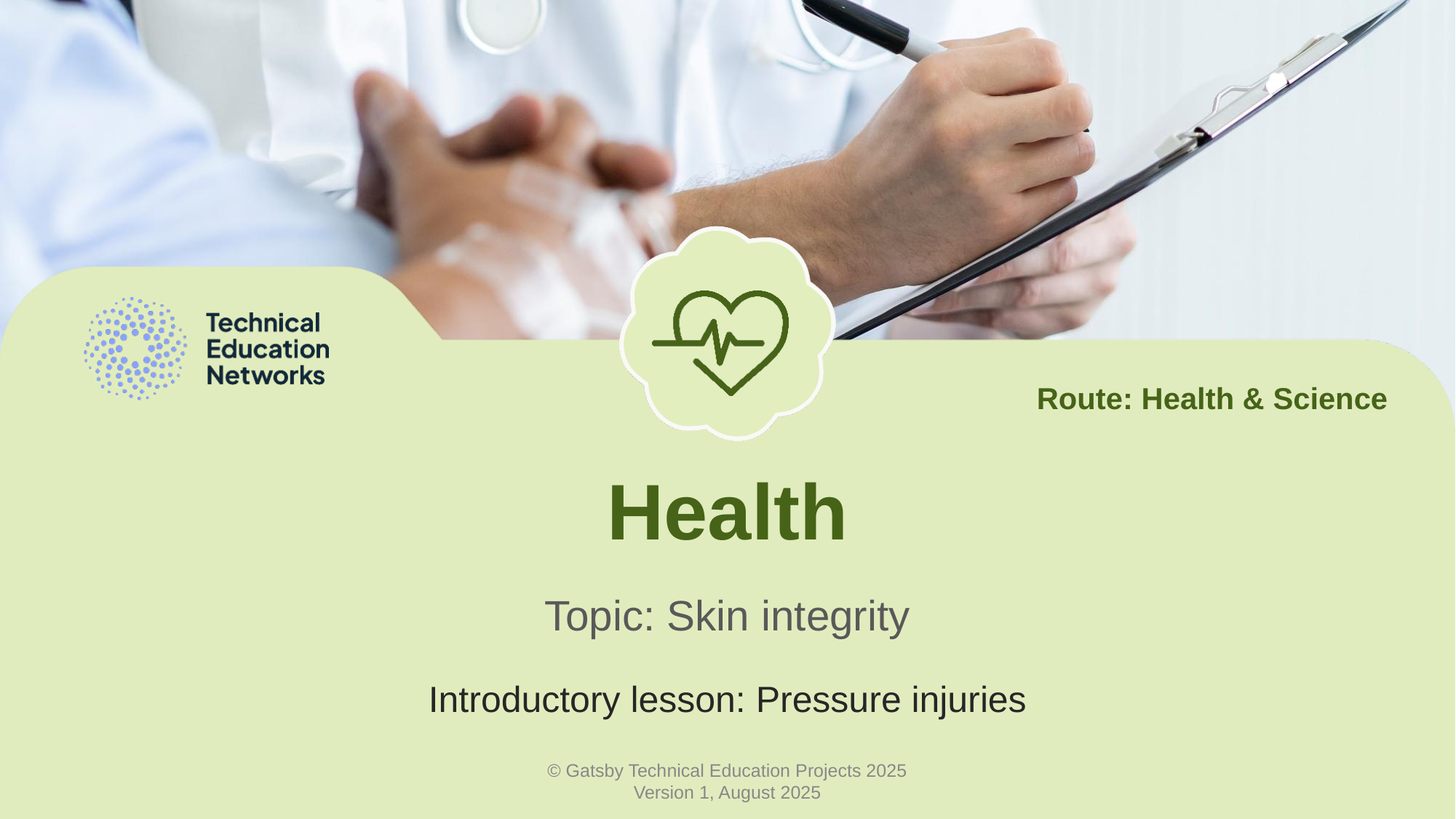

Route: Health & Science
# Health
Topic: Skin integrity
Introductory lesson: Pressure injuries